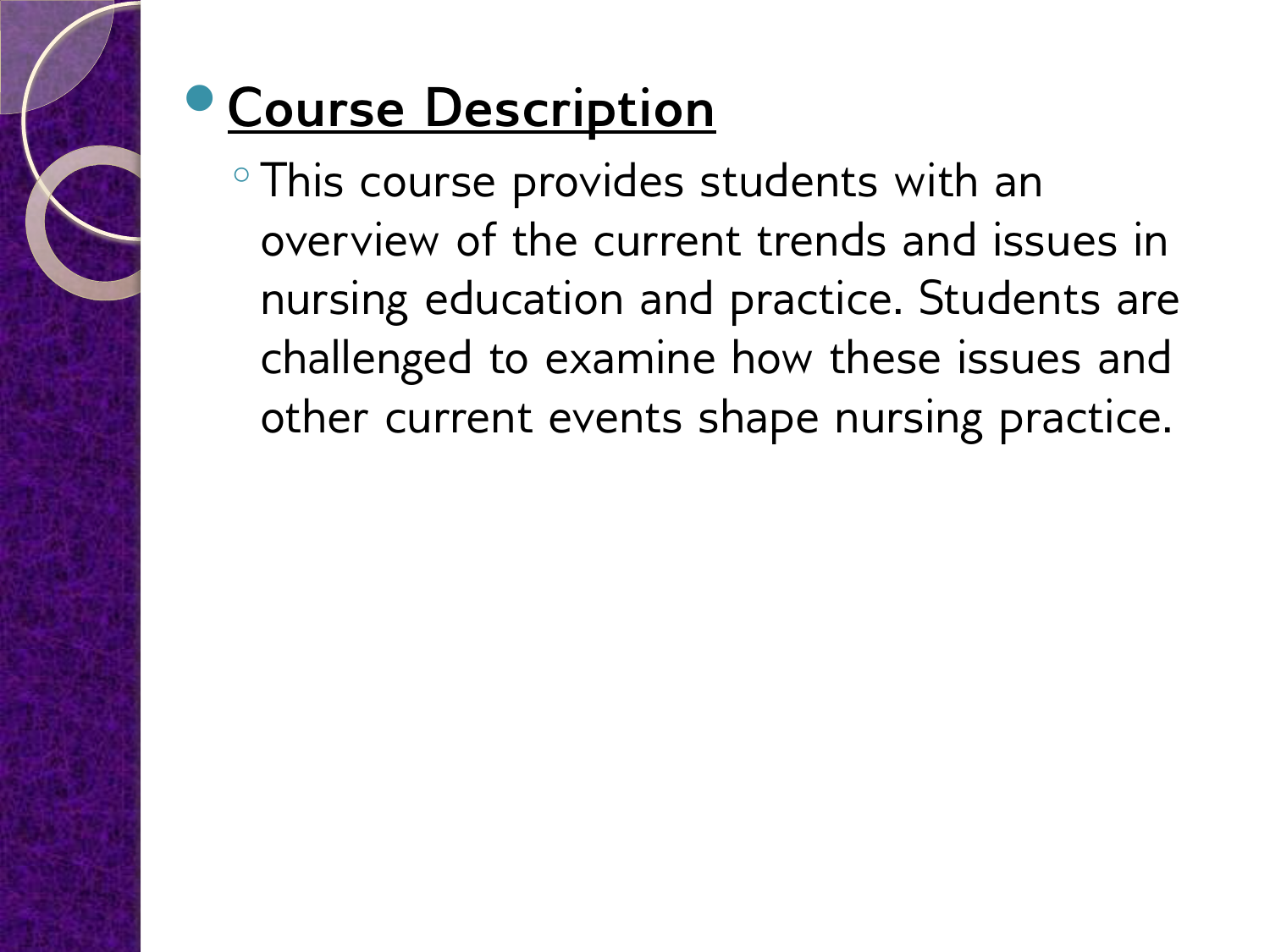

Course Description
This course provides students with an overview of the current trends and issues in nursing education and practice. Students are challenged to examine how these issues and other current events shape nursing practice.